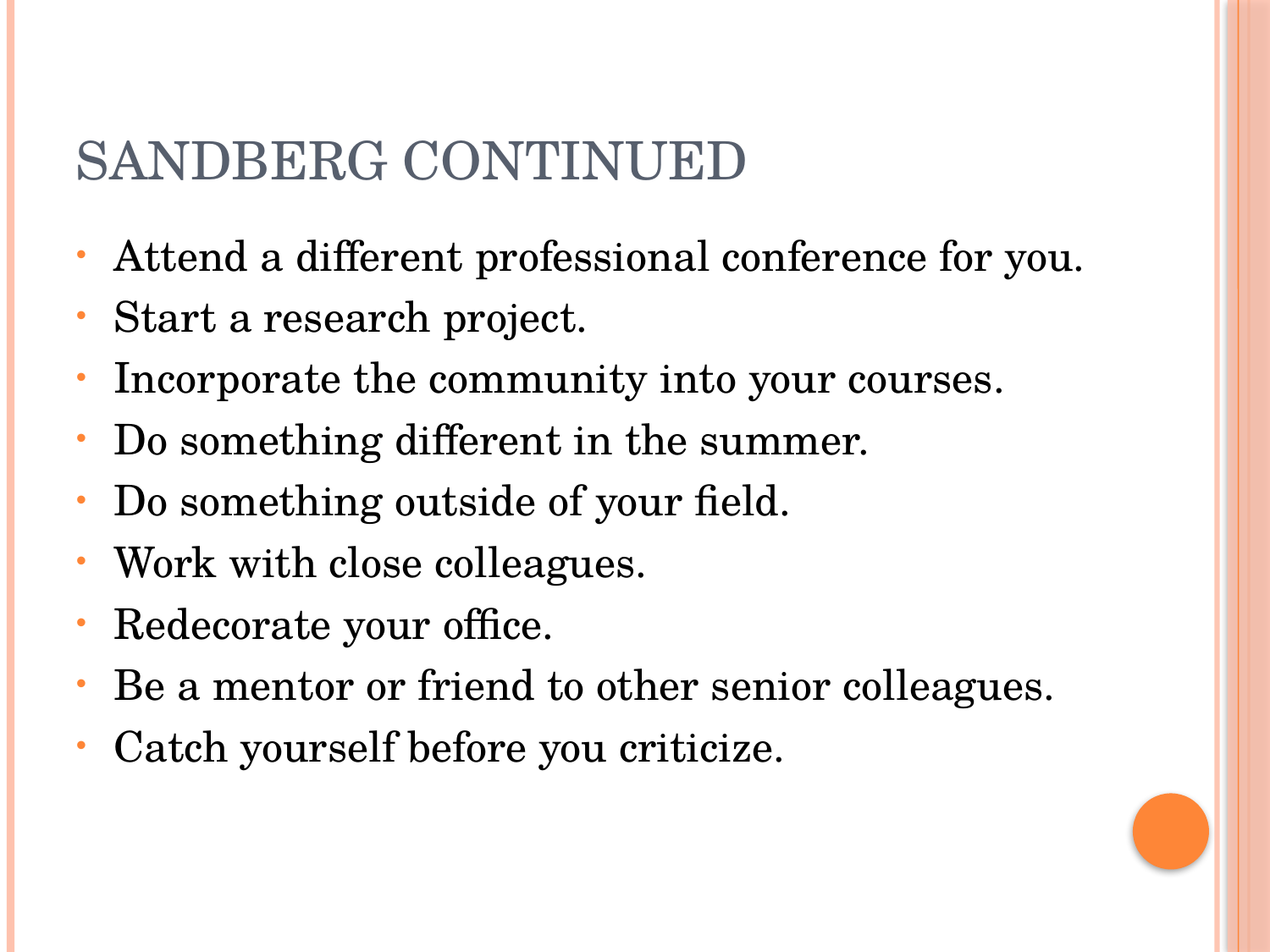

# Sandberg continued
Attend a different professional conference for you.
Start a research project.
Incorporate the community into your courses.
Do something different in the summer.
Do something outside of your field.
Work with close colleagues.
Redecorate your office.
Be a mentor or friend to other senior colleagues.
Catch yourself before you criticize.